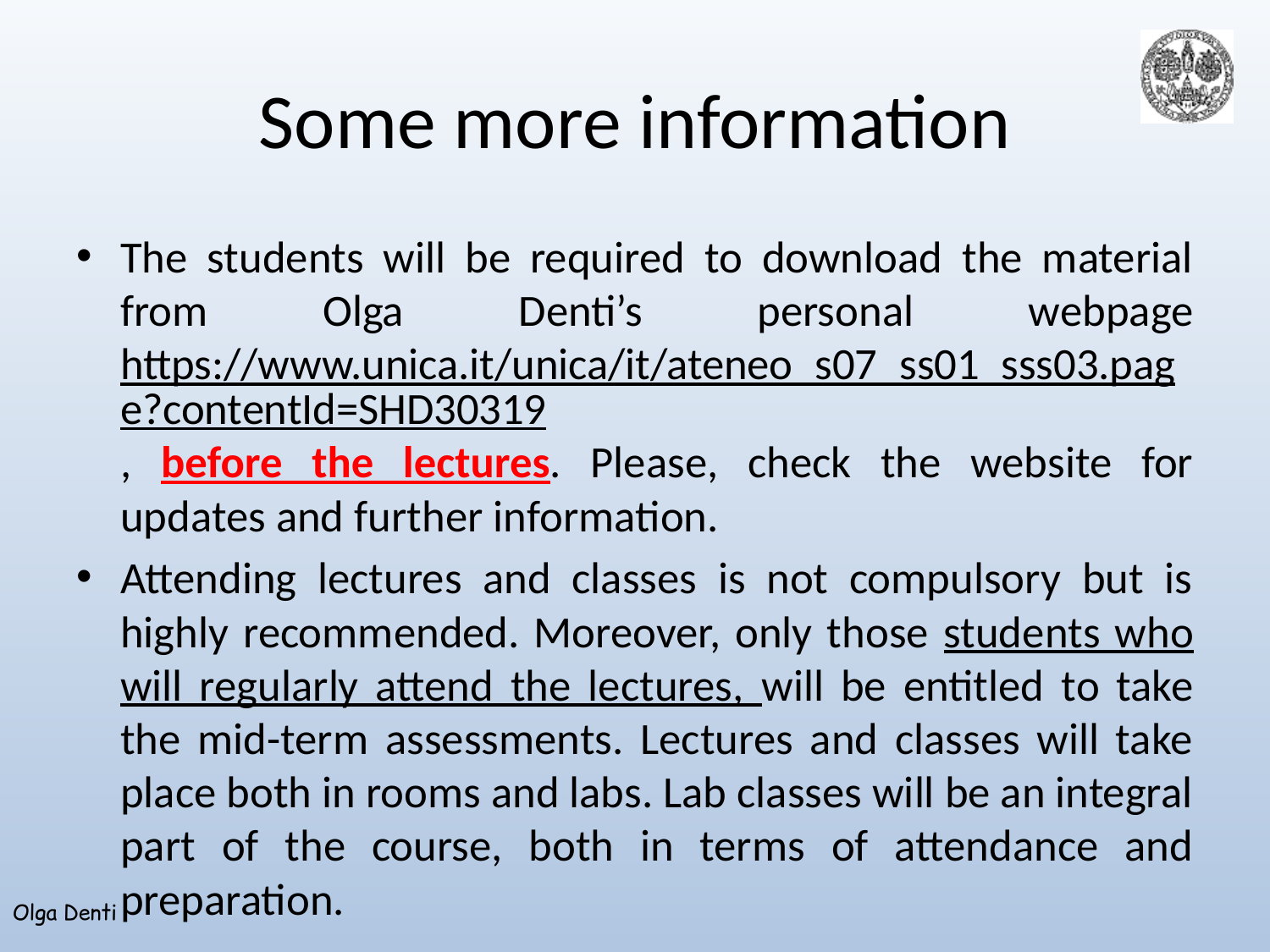

# Some more information
The students will be required to download the material from Olga Denti’s personal webpage https://www.unica.it/unica/it/ateneo_s07_ss01_sss03.page?contentId=SHD30319, before the lectures. Please, check the website for updates and further information.
Attending lectures and classes is not compulsory but is highly recommended. Moreover, only those students who will regularly attend the lectures, will be entitled to take the mid-term assessments. Lectures and classes will take place both in rooms and labs. Lab classes will be an integral part of the course, both in terms of attendance and preparation.